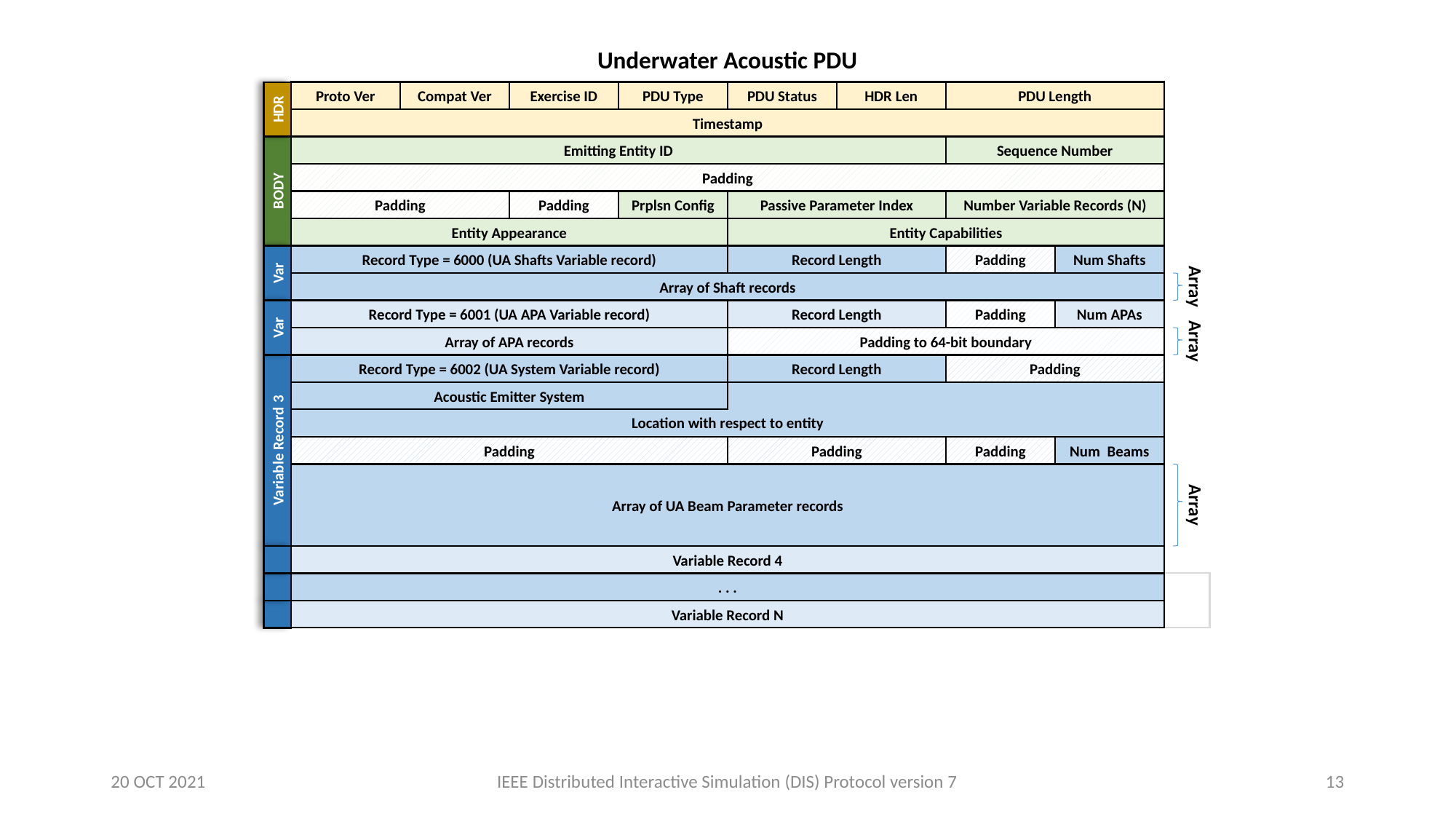

Underwater Acoustic PDU
Proto Ver
Compat Ver
Exercise ID
PDU Type
PDU Status
HDR Len
PDU Length
HDR
Timestamp
Emitting Entity ID
Sequence Number
Padding
BODY
Padding
Padding
Prplsn Config
Passive Parameter Index
Number Variable Records (N)
Entity Appearance
Entity Capabilities
Record Type = 6000 (UA Shafts Variable record)
Record Length
Padding
Num Shafts
Var
Array of Shaft records
Array

Record Type = 6001 (UA APA Variable record)
Record Length
Padding
Num APAs
Var
Array of APA records
Padding to 64-bit boundary
Array

Record Type = 6002 (UA System Variable record)
Record Length
Padding
Location with respect to entity
Acoustic Emitter System
Variable Record 3
Padding
Padding
Padding
Num  Beams
Array of UA Beam Parameter records

Array

Variable Record 4

. . .

Variable Record N
20 OCT 2021
IEEE Distributed Interactive Simulation (DIS) Protocol version 7
13